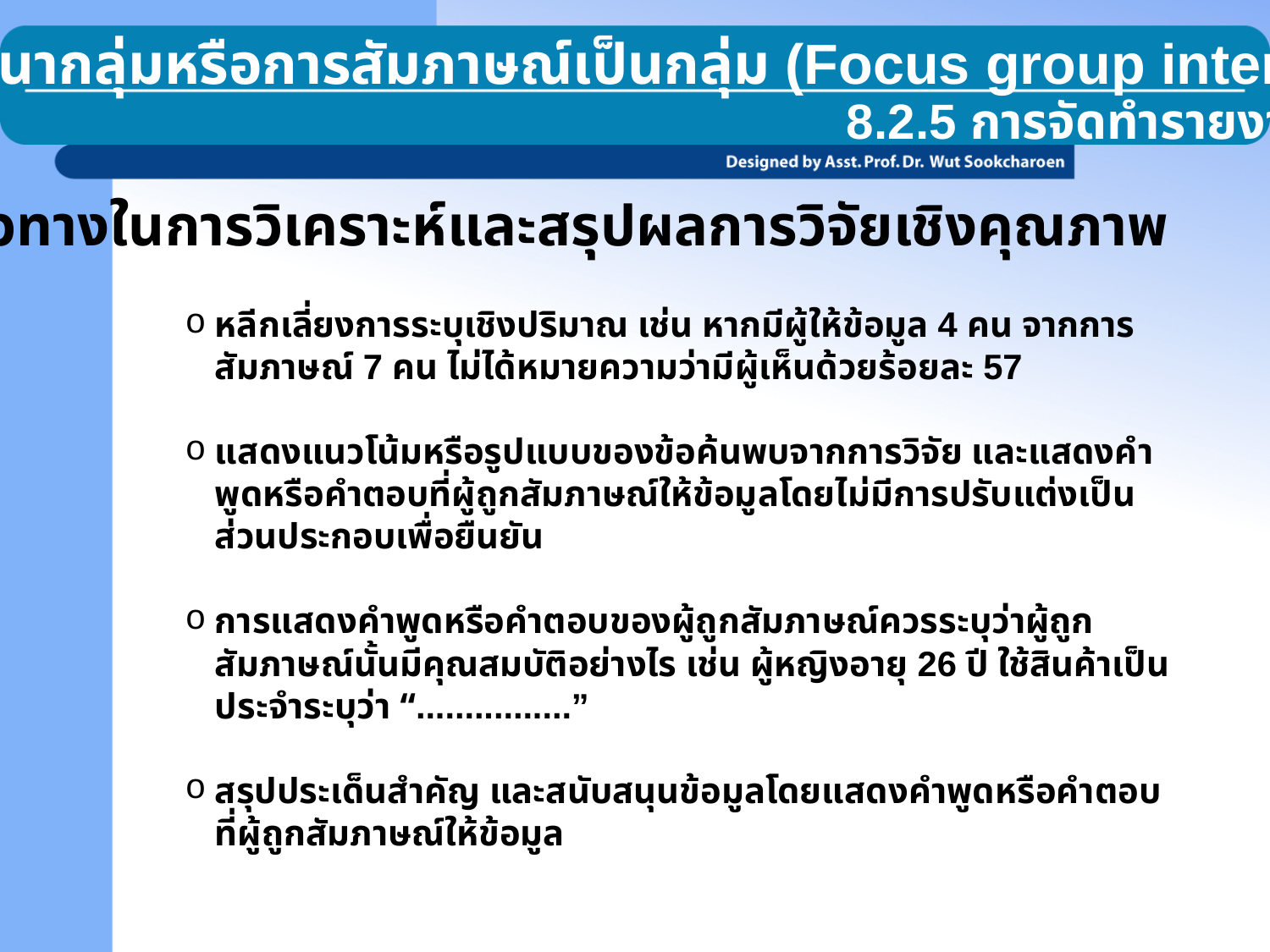

8.2 การสนทนากลุ่มหรือการสัมภาษณ์เป็นกลุ่ม (Focus group interviewing)
8.2.5 การจัดทำรายงาน
แนวทางในการวิเคราะห์และสรุปผลการวิจัยเชิงคุณภาพ
หลีกเลี่ยงการระบุเชิงปริมาณ เช่น หากมีผู้ให้ข้อมูล 4 คน จากการสัมภาษณ์ 7 คน ไม่ได้หมายความว่ามีผู้เห็นด้วยร้อยละ 57

แสดงแนวโน้มหรือรูปแบบของข้อค้นพบจากการวิจัย และแสดงคำพูดหรือคำตอบที่ผู้ถูกสัมภาษณ์ให้ข้อมูลโดยไม่มีการปรับแต่งเป็นส่วนประกอบเพื่อยืนยัน

การแสดงคำพูดหรือคำตอบของผู้ถูกสัมภาษณ์ควรระบุว่าผู้ถูกสัมภาษณ์นั้นมีคุณสมบัติอย่างไร เช่น ผู้หญิงอายุ 26 ปี ใช้สินค้าเป็นประจำระบุว่า “................”

สรุปประเด็นสำคัญ และสนับสนุนข้อมูลโดยแสดงคำพูดหรือคำตอบที่ผู้ถูกสัมภาษณ์ให้ข้อมูล